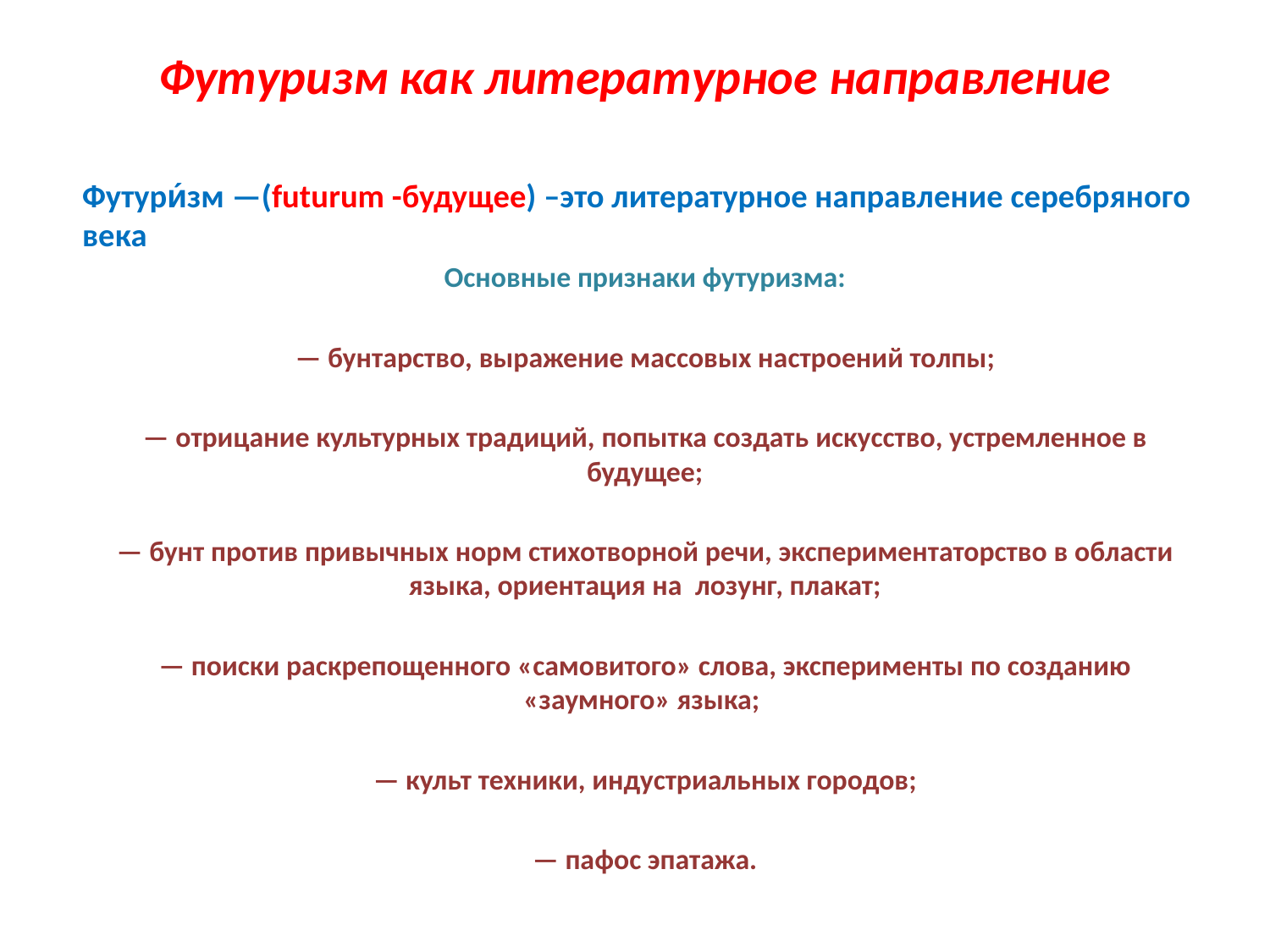

# Футуризм как литературное направление
Футури́зм —(futurum -будущее) –это литературное направление серебряного века
Основные признаки футуризма:

— бунтарство, выражение массовых настроений толпы;

— отрицание культурных традиций, попытка создать искусство, устремленное в будущее;

— бунт против привычных норм стихотворной речи, экспериментаторство в области языка, ориентация на  лозунг, плакат;

— поиски раскрепощенного «самовитого» слова, эксперименты по созданию «заумного» языка;

— культ техники, индустриальных городов;

— пафос эпатажа.